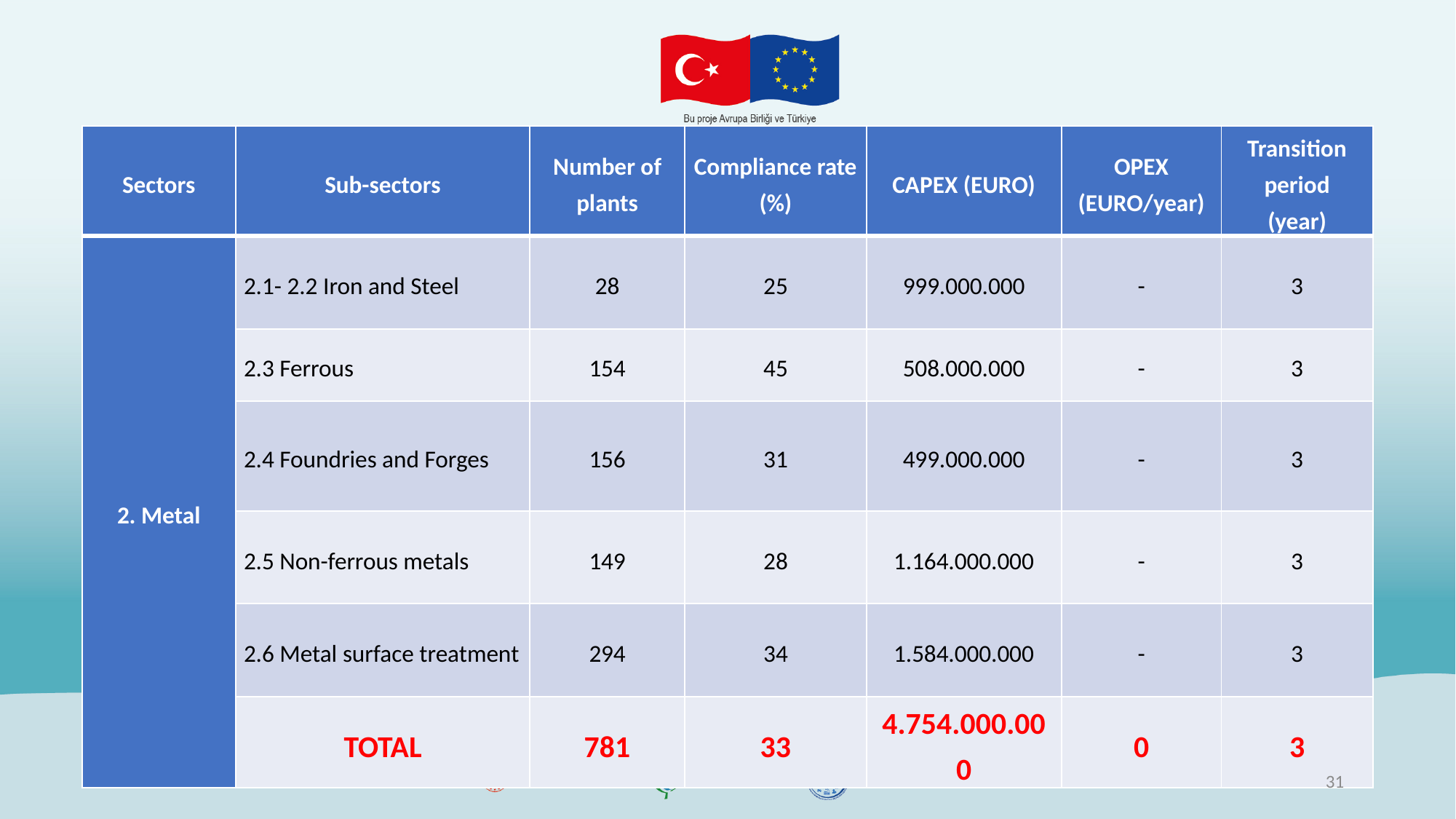

| Sectors | Sub-sectors | Number of plants | Compliance rate (%) | CAPEX (EURO) | OPEX (EURO/year) | Transition period (year) |
| --- | --- | --- | --- | --- | --- | --- |
| 2. Metal | 2.1- 2.2 Iron and Steel | 28 | 25 | 999.000.000 | - | 3 |
|  | 2.3 Ferrous | 154 | 45 | 508.000.000 | - | 3 |
|  | 2.4 Foundries and Forges | 156 | 31 | 499.000.000 | - | 3 |
|  | 2.5 Non-ferrous metals | 149 | 28 | 1.164.000.000 | - | 3 |
|  | 2.6 Metal surface treatment | 294 | 34 | 1.584.000.000 | - | 3 |
|  | TOTAL | 781 | 33 | 4.754.000.000 | 0 | 3 |
31